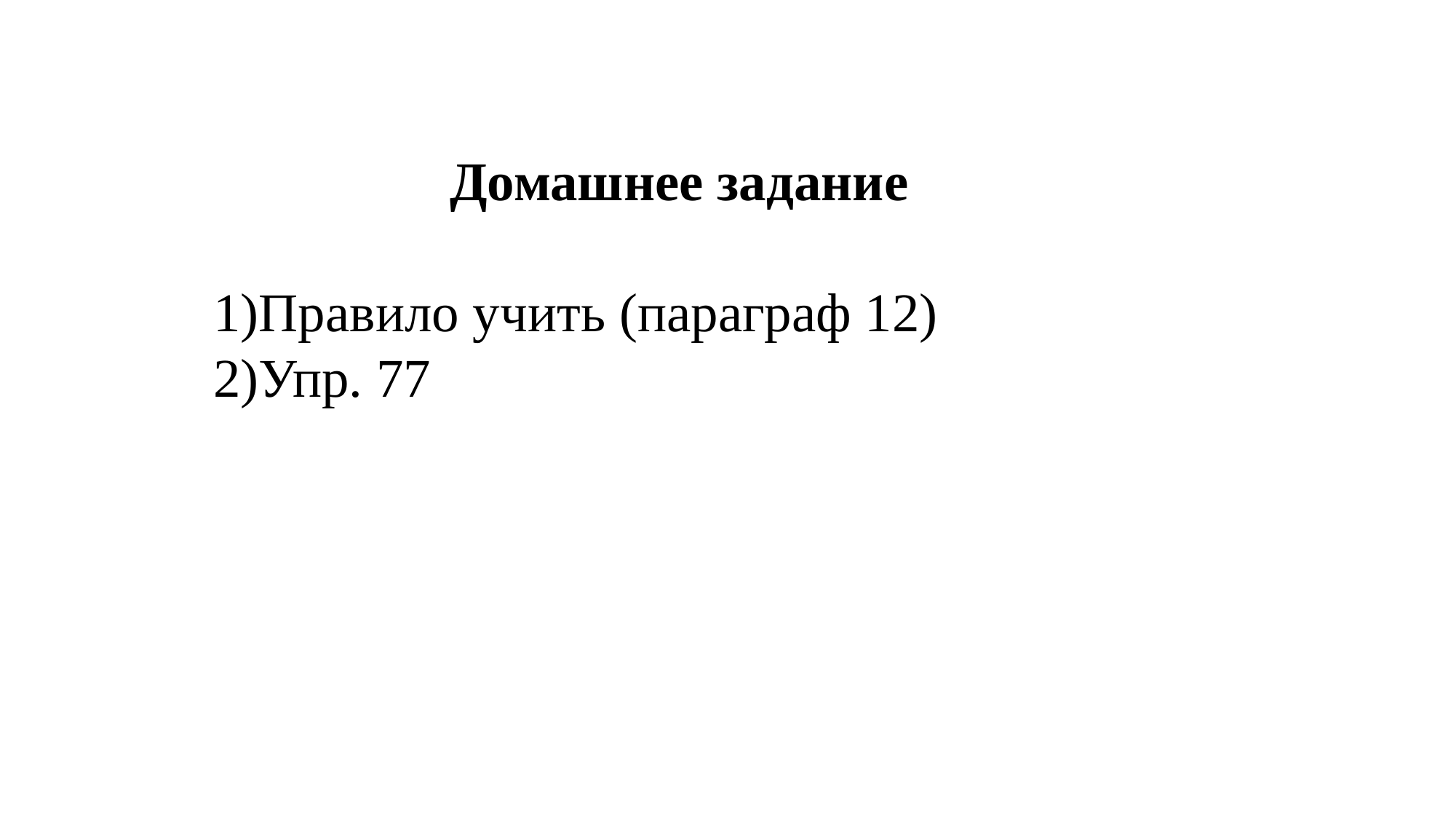

Домашнее задание

Правило учить (параграф 12)
Упр. 77